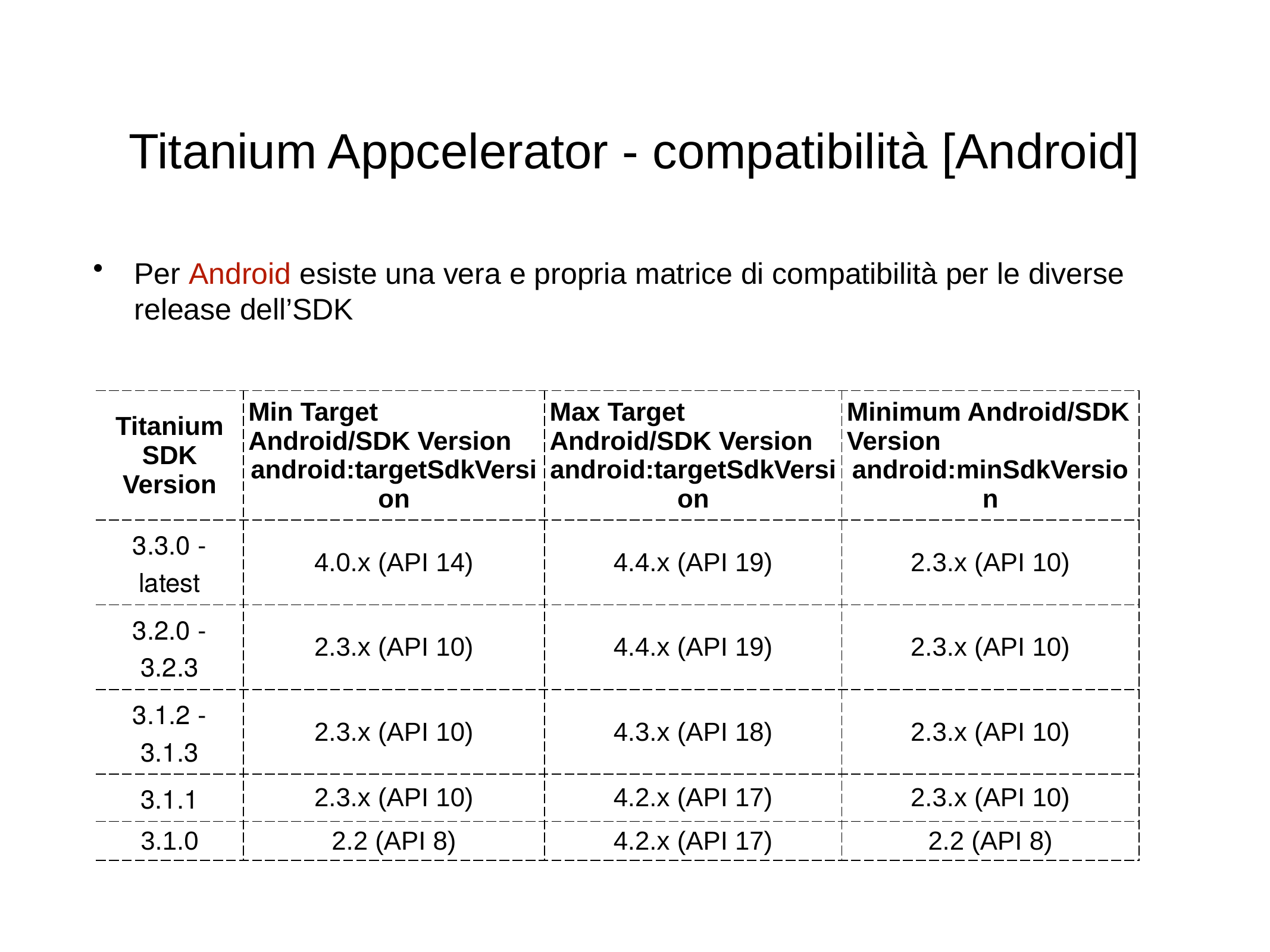

# Titanium Appcelerator - compatibilità [Android]
Per Android esiste una vera e propria matrice di compatibilità per le diverse release dell’SDK
| Titanium SDK Version | Min Target Android/SDK Version android:targetSdkVersion | Max Target Android/SDK Version android:targetSdkVersion | Minimum Android/SDK Version android:minSdkVersion |
| --- | --- | --- | --- |
| 3.3.0 - latest | 4.0.x (API 14) | 4.4.x (API 19) | 2.3.x (API 10) |
| 3.2.0 - 3.2.3 | 2.3.x (API 10) | 4.4.x (API 19) | 2.3.x (API 10) |
| 3.1.2 - 3.1.3 | 2.3.x (API 10) | 4.3.x (API 18) | 2.3.x (API 10) |
| 3.1.1 | 2.3.x (API 10) | 4.2.x (API 17) | 2.3.x (API 10) |
| 3.1.0 | 2.2 (API 8) | 4.2.x (API 17) | 2.2 (API 8) |